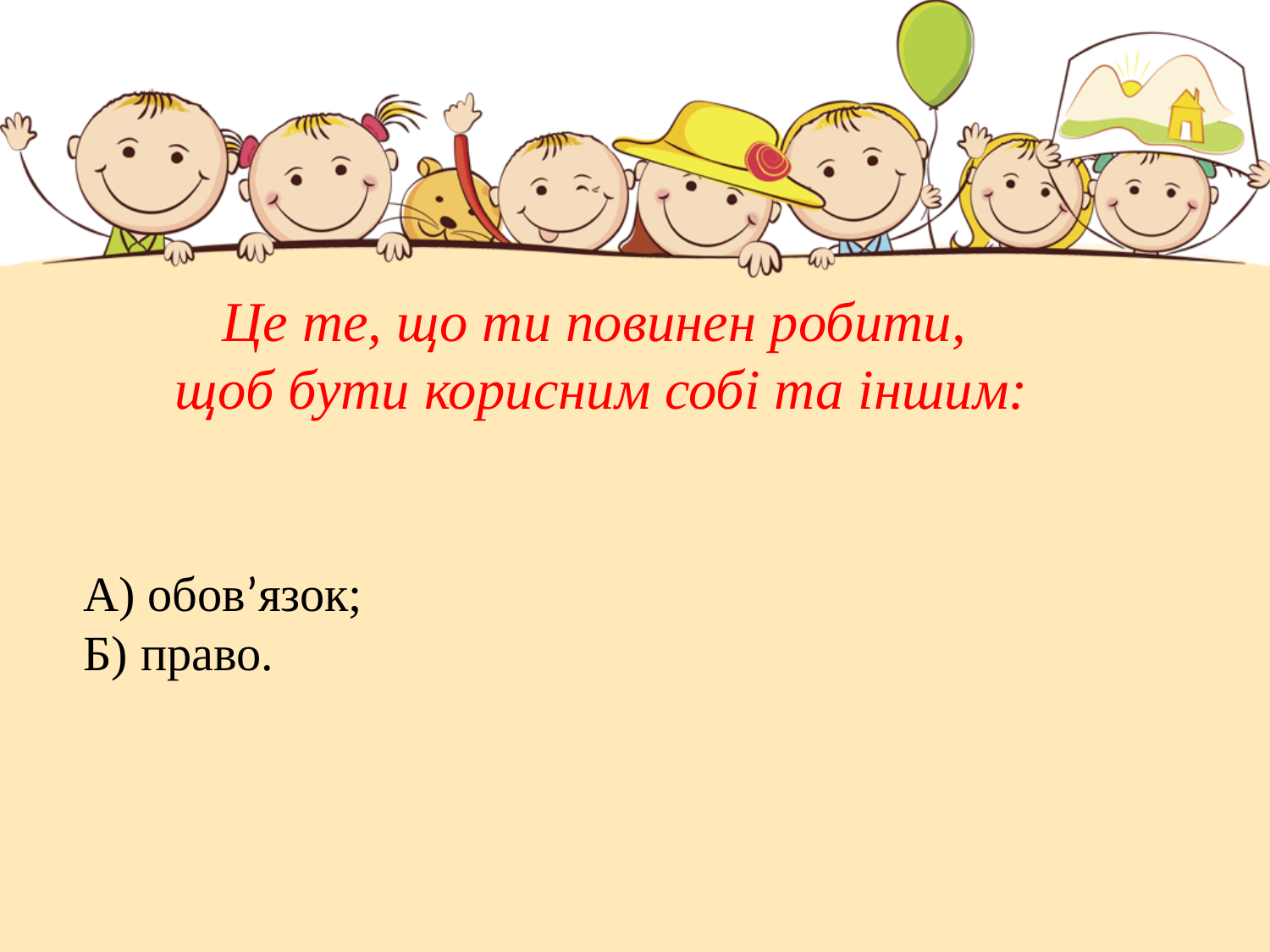

Це те, що ти повинен робити,
щоб бути корисним собі та іншим:
А) обов’язок;
Б) право.